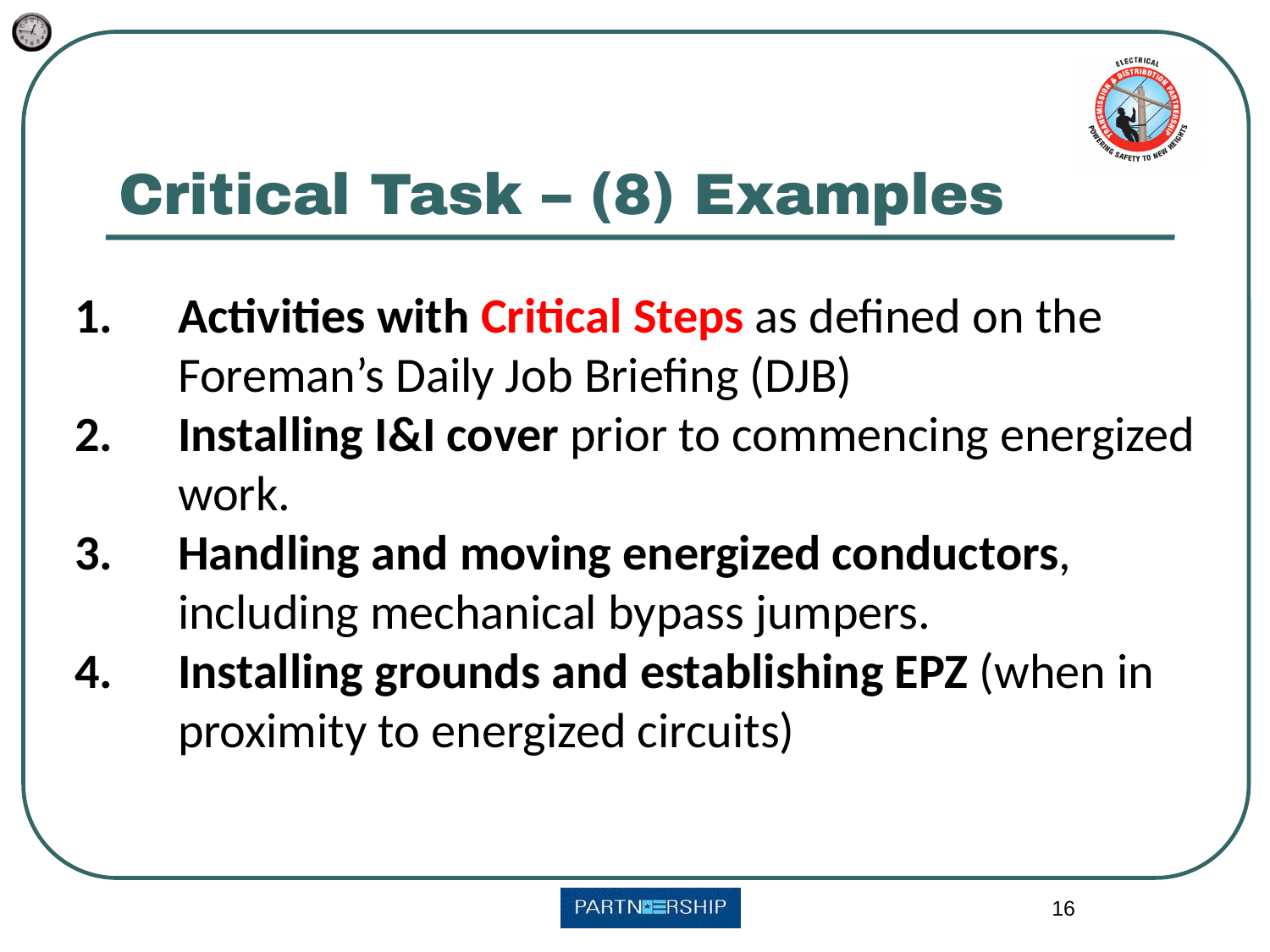

# Critical Task – (8) Examples
Activities with Critical Steps as defined on the Foreman’s Daily Job Briefing (DJB)
Installing I&I cover prior to commencing energized work.
Handling and moving energized conductors, including mechanical bypass jumpers.
Installing grounds and establishing EPZ (when in proximity to energized circuits)

16